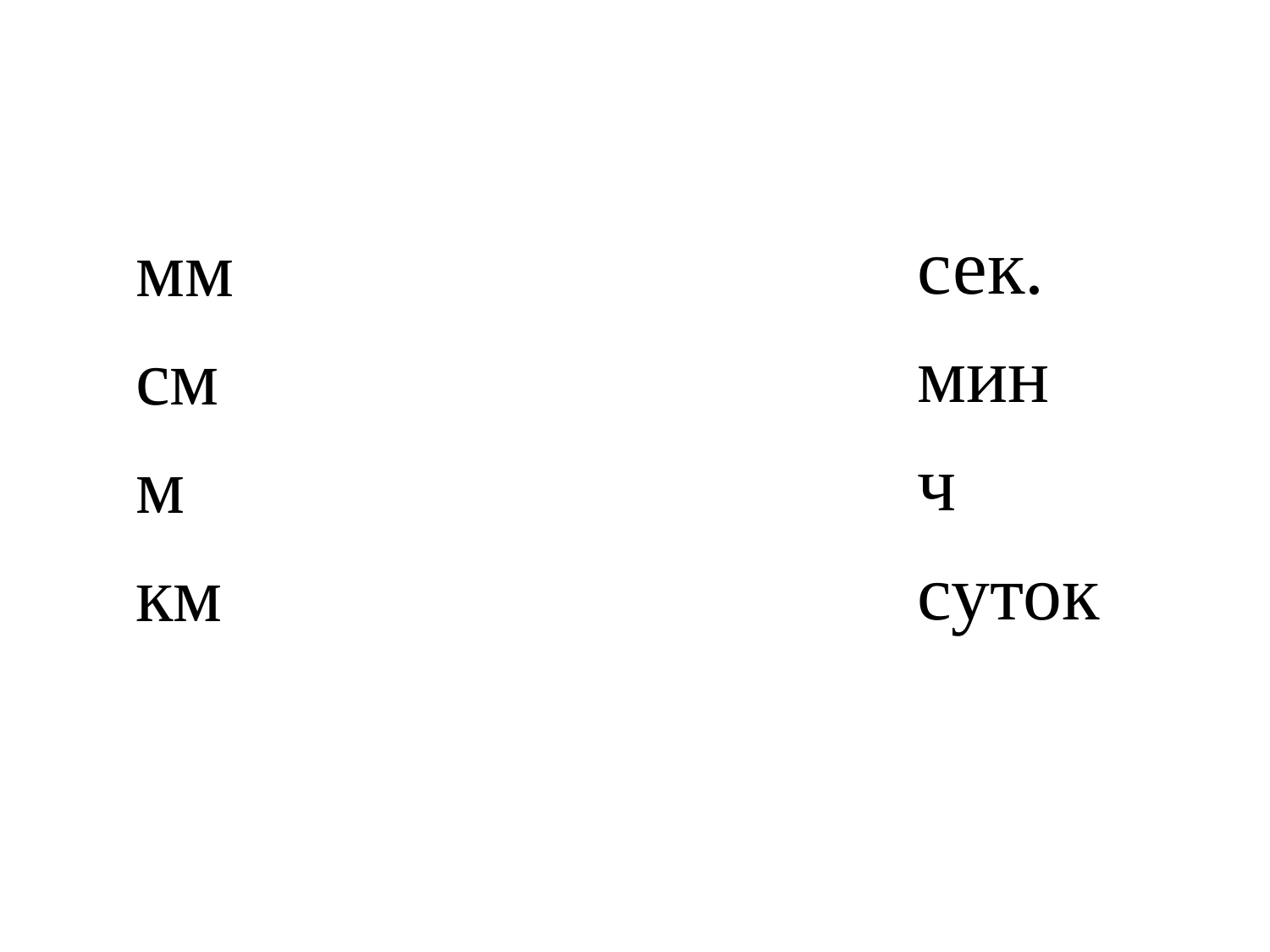

сек.
мин
ч
суток
мм
см
м
км